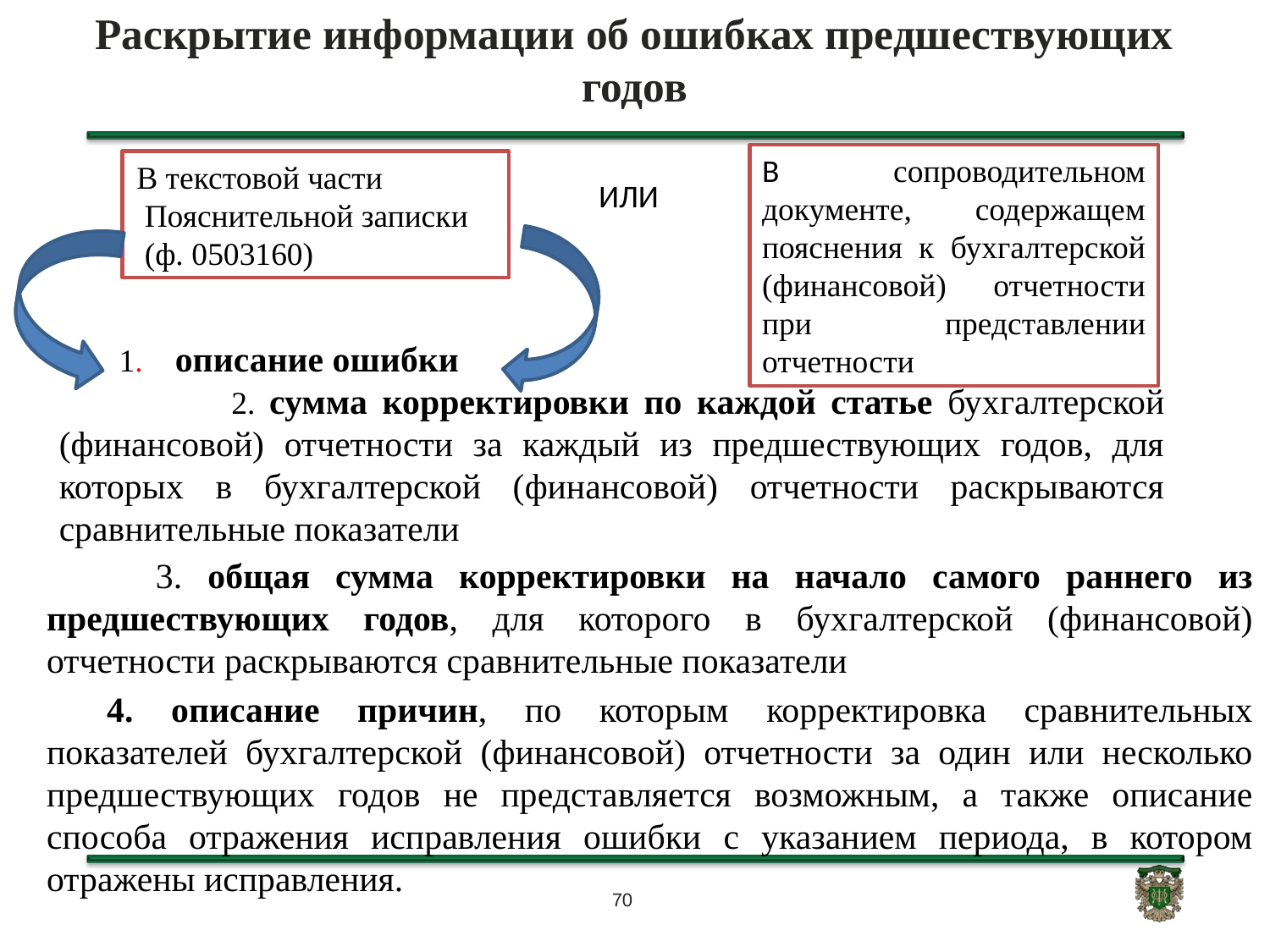

# Раскрытие информации об ошибках предшествующих годов
В сопроводительном документе, содержащем пояснения к бухгалтерской (финансовой) отчетности при представлении отчетности
В текстовой части
 Пояснительной записки
 (ф. 0503160)
ИЛИ

1.    описание ошибки
        2. сумма корректировки по каждой статье бухгалтерской (финансовой) отчетности за каждый из предшествующих годов, для которых в бухгалтерской (финансовой) отчетности раскрываются сравнительные показатели

  3. общая сумма корректировки на начало самого раннего из предшествующих годов, для которого в бухгалтерской (финансовой) отчетности раскрываются сравнительные показатели
4. описание причин, по которым корректировка сравнительных показателей бухгалтерской (финансовой) отчетности за один или несколько предшествующих годов не представляется возможным, а также описание способа отражения исправления ошибки с указанием периода, в котором отражены исправления.

70